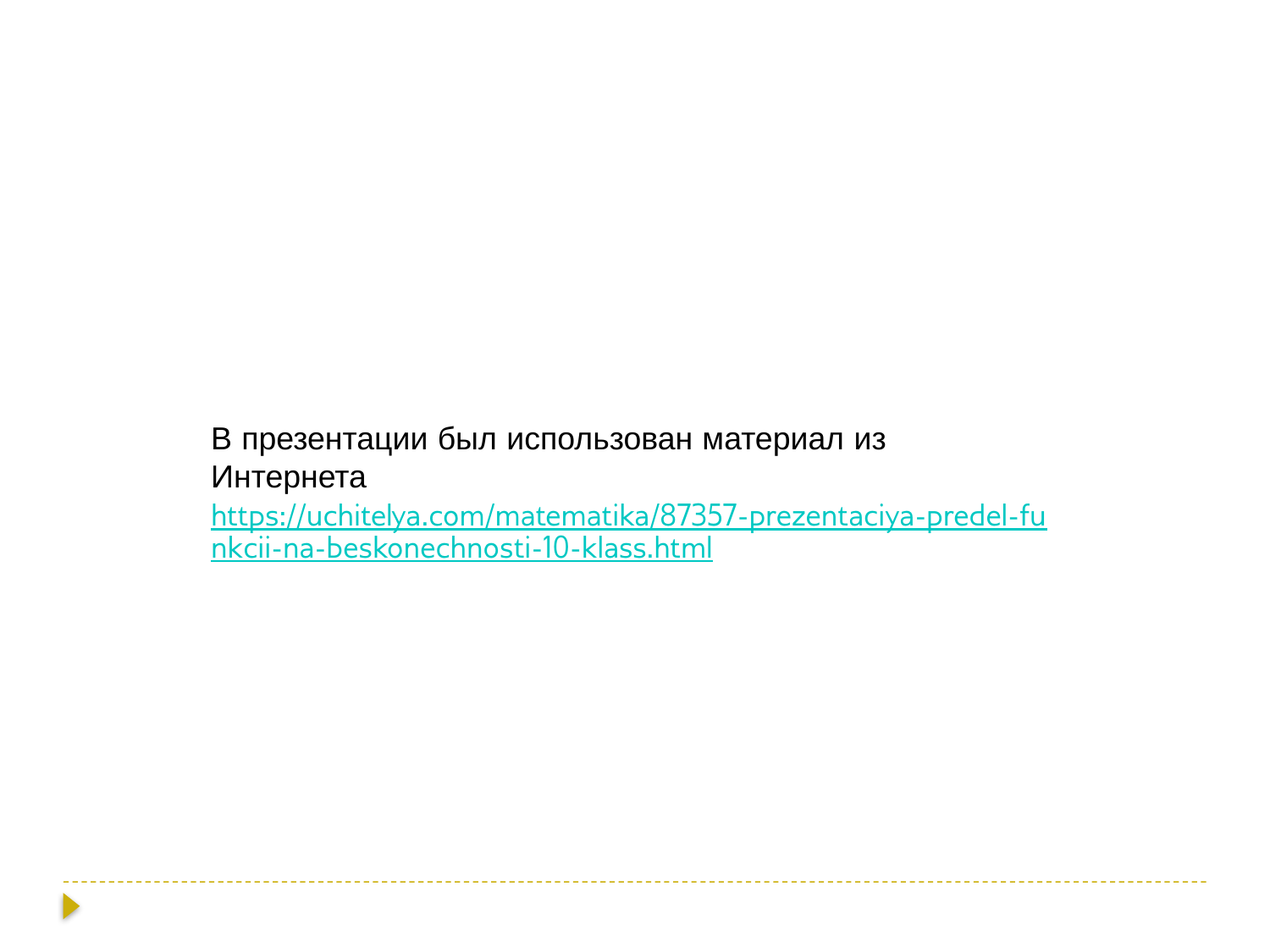

В презентации был использован материал из Интернета
https://uchitelya.com/matematika/87357-prezentaciya-predel-funkcii-na-beskonechnosti-10-klass.html